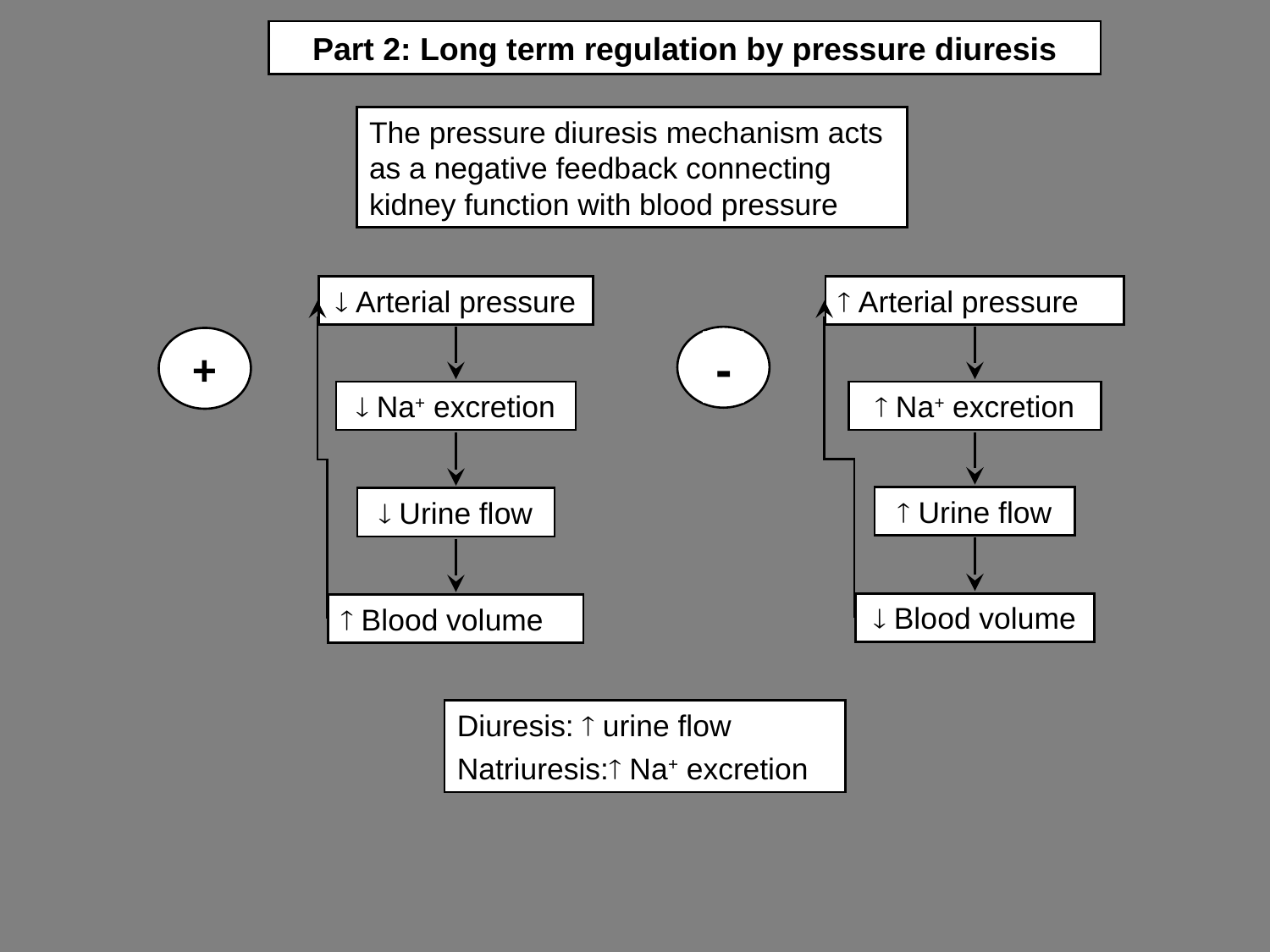

# Part 2: Long term regulation by pressure diuresis
The pressure diuresis mechanism acts as a negative feedback connecting kidney function with blood pressure
↓ Arterial pressure

+
↓ Na+ excretion
↓ Urine flow
↑ Blood volume
↑ Arterial pressure

-
↑ Na+ excretion
↑ Urine flow
↓ Blood volume
Diuresis: ↑ urine flow
Natriuresis:↑ Na+ excretion